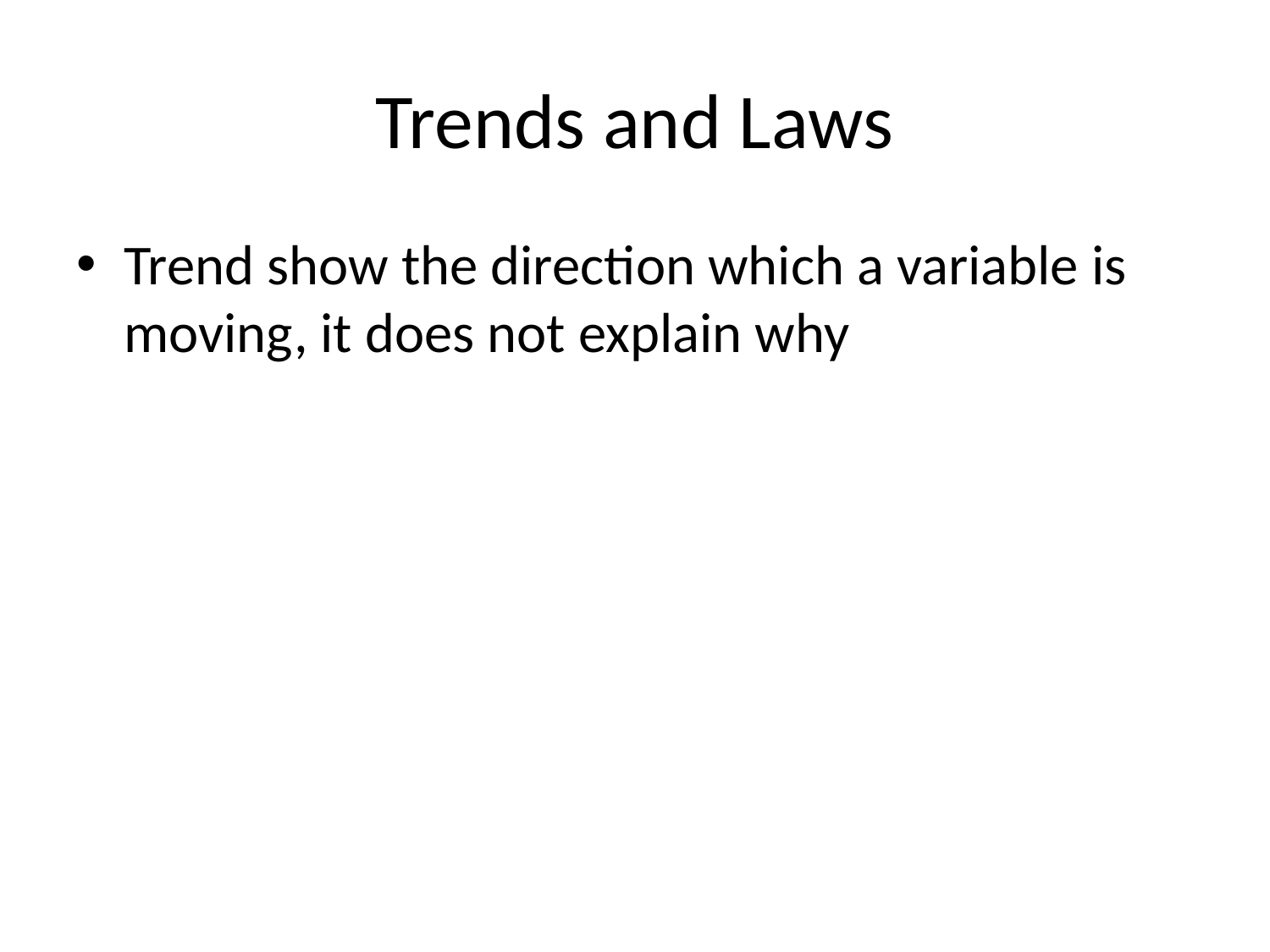

# Trends and Laws
Trend show the direction which a variable is moving, it does not explain why